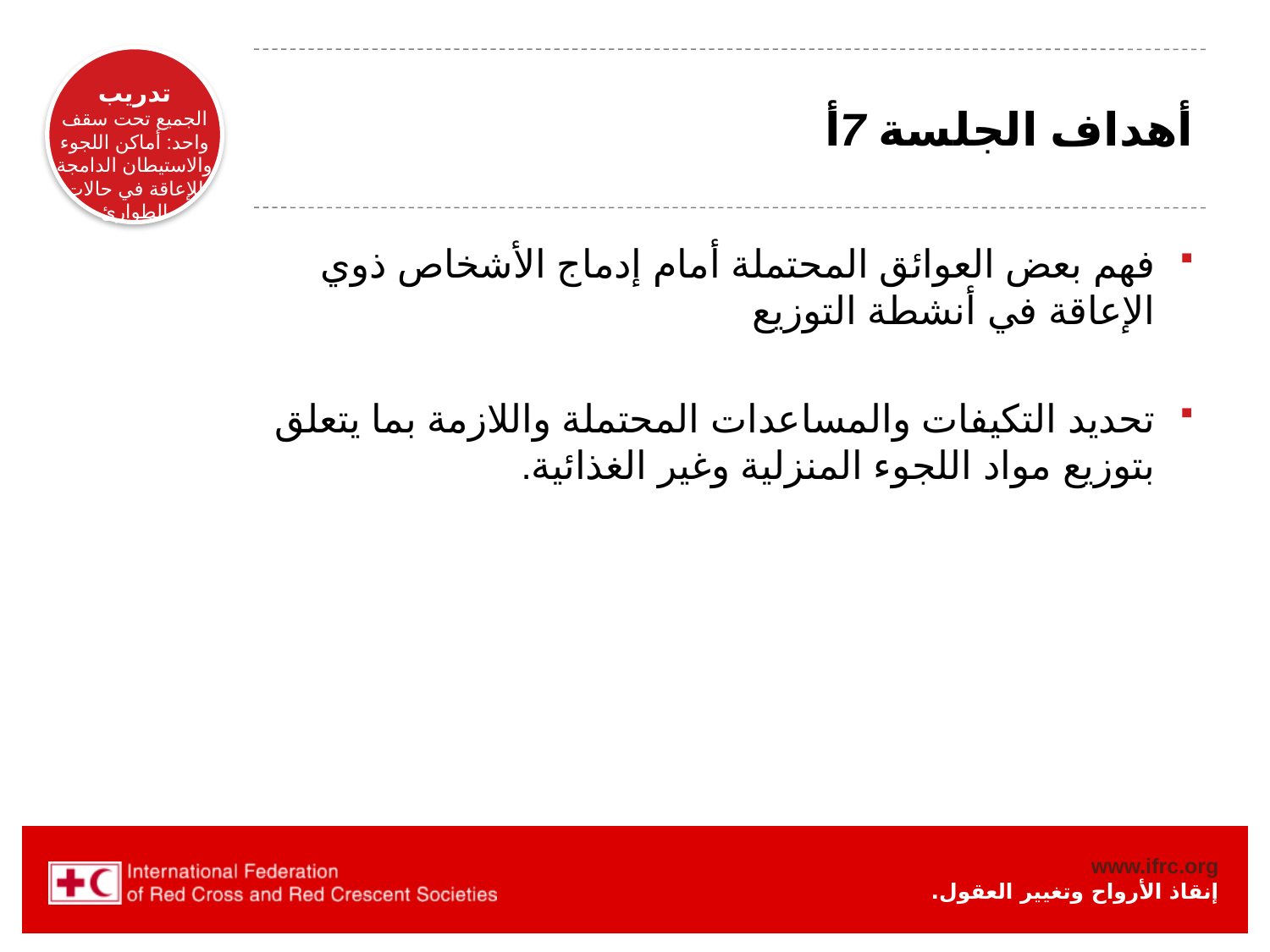

# أهداف الجلسة 7أ
فهم بعض العوائق المحتملة أمام إدماج الأشخاص ذوي الإعاقة في أنشطة التوزيع

تحديد التكيفات والمساعدات المحتملة واللازمة بما يتعلق بتوزيع مواد اللجوء المنزلية وغير الغذائية.